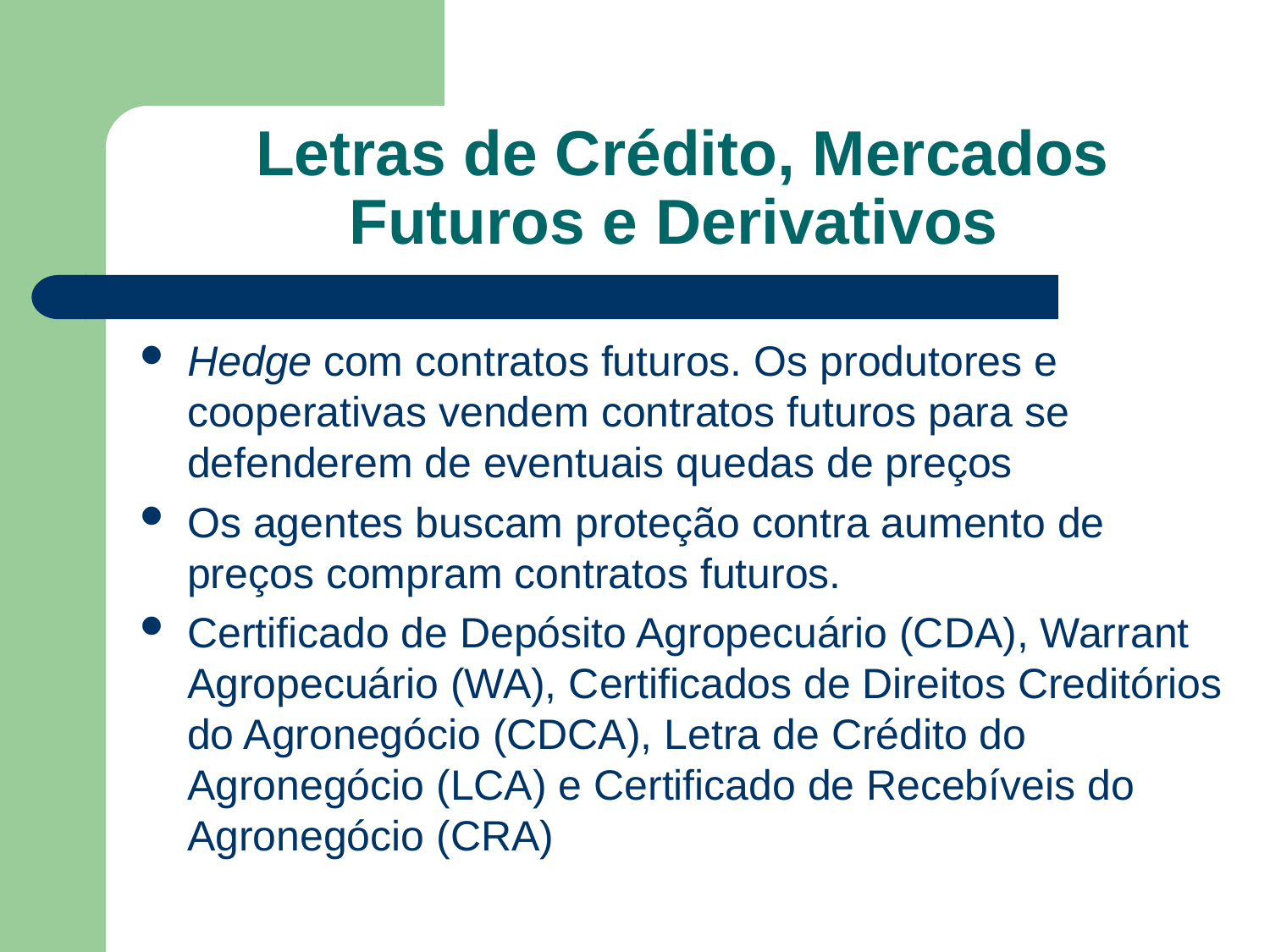

Letras de Crédito, Mercados Futuros e Derivativos
Hedge com contratos futuros. Os produtores e cooperativas vendem contratos futuros para se defenderem de eventuais quedas de preços
Os agentes buscam proteção contra aumento de preços compram contratos futuros.
Certificado de Depósito Agropecuário (CDA), Warrant Agropecuário (WA), Certificados de Direitos Creditórios do Agronegócio (CDCA), Letra de Crédito do Agronegócio (LCA) e Certificado de Recebíveis do Agronegócio (CRA)